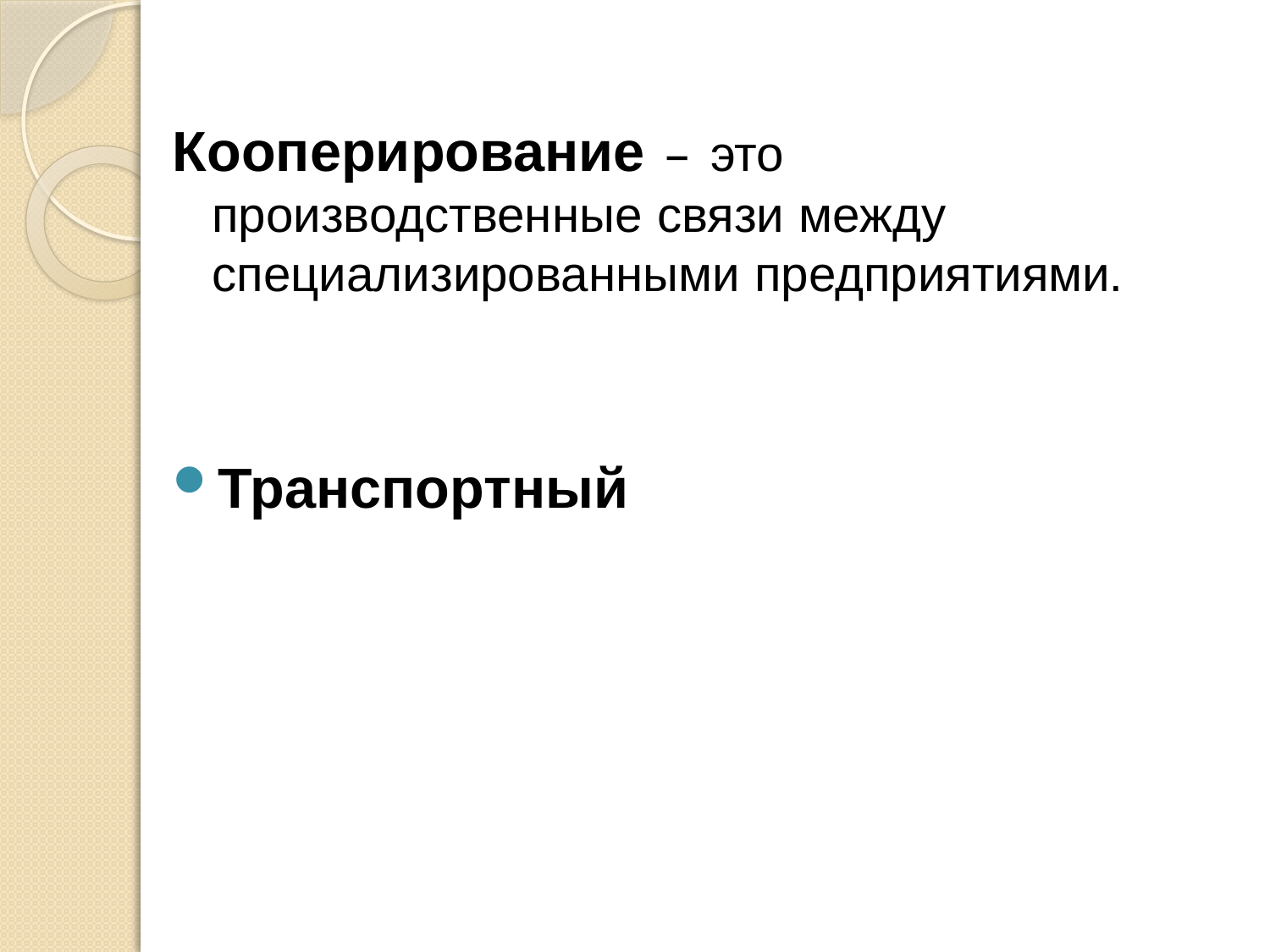

#
Кооперирование – это производственные связи между специализированными предприятиями.

Транспортный